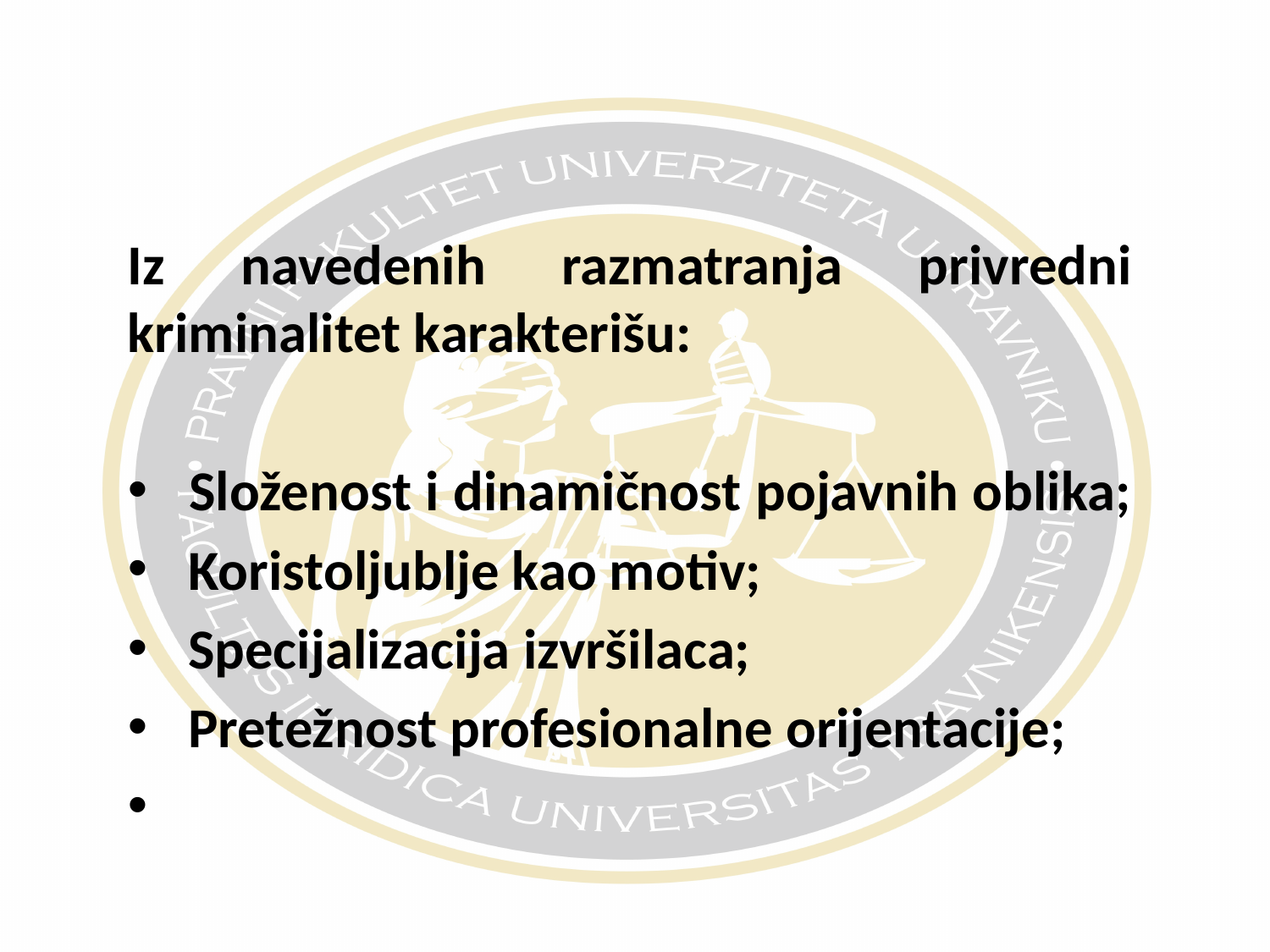

#
Iz navedenih razmatranja privredni kriminalitet karakterišu:

 Složenost i dinamičnost pojavnih oblika;
 Koristoljublje kao motiv;
 Specijalizacija izvršilaca;
 Pretežnost profesionalne orijentacije;